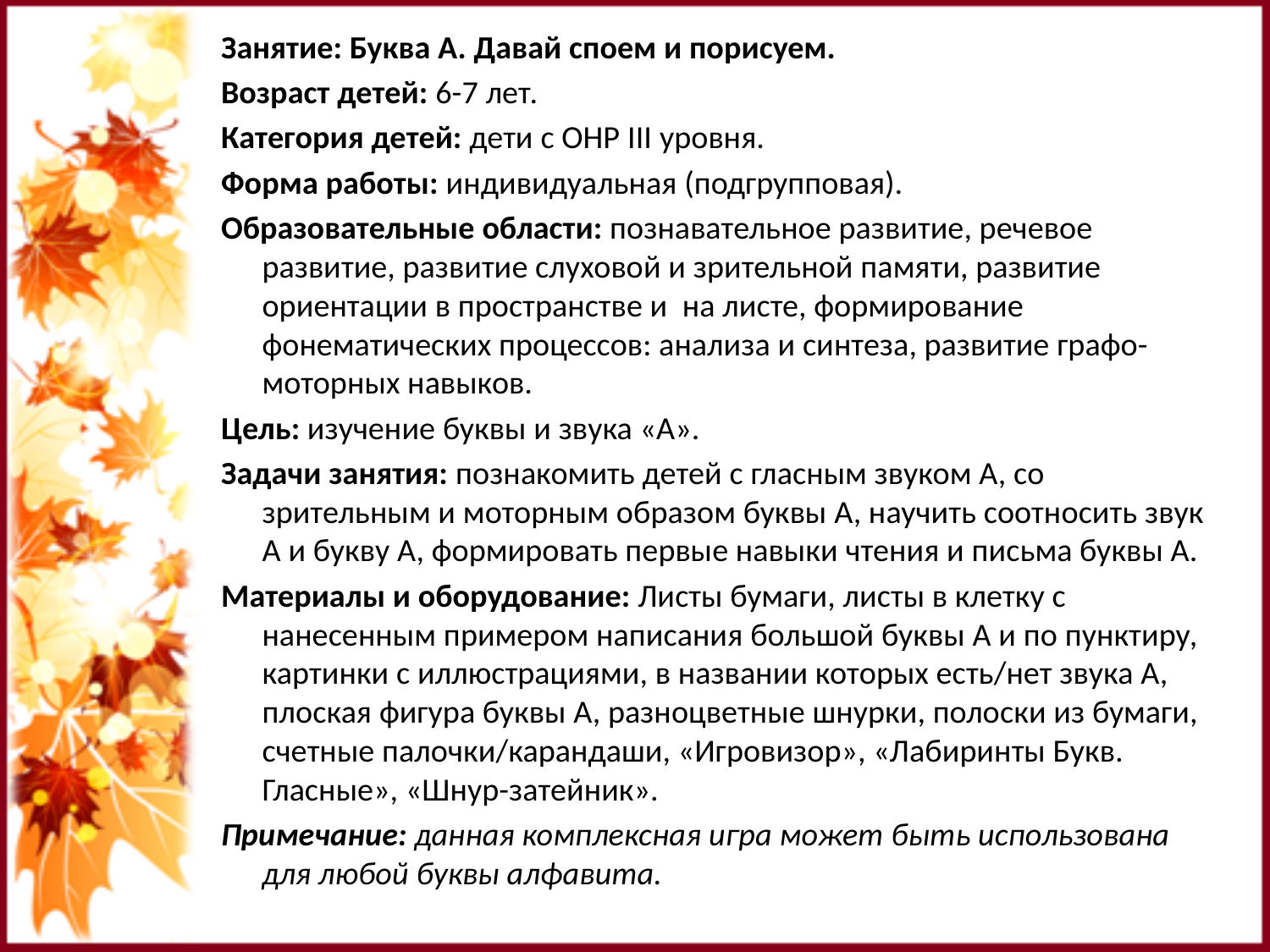

Занятие: Буква А. Давай споем и порисуем.
Возраст детей: 6-7 лет.
Категория детей: дети с ОНР III уровня.
Форма работы: индивидуальная (подгрупповая).
Образовательные области: познавательное развитие, речевое развитие, развитие слуховой и зрительной памяти, развитие ориентации в пространстве и  на листе, формирование фонематических процессов: анализа и синтеза, развитие графо-моторных навыков.
Цель: изучение буквы и звука «А».
Задачи занятия: познакомить детей с гласным звуком А, со зрительным и моторным образом буквы А, научить соотносить звук А и букву А, формировать первые навыки чтения и письма буквы А.
Материалы и оборудование: Листы бумаги, листы в клетку с нанесенным примером написания большой буквы А и по пунктиру, картинки с иллюстрациями, в названии которых есть/нет звука А, плоская фигура буквы А, разноцветные шнурки, полоски из бумаги, счетные палочки/карандаши, «Игровизор», «Лабиринты Букв. Гласные», «Шнур-затейник».
Примечание: данная комплексная игра может быть использована для любой буквы алфавита.